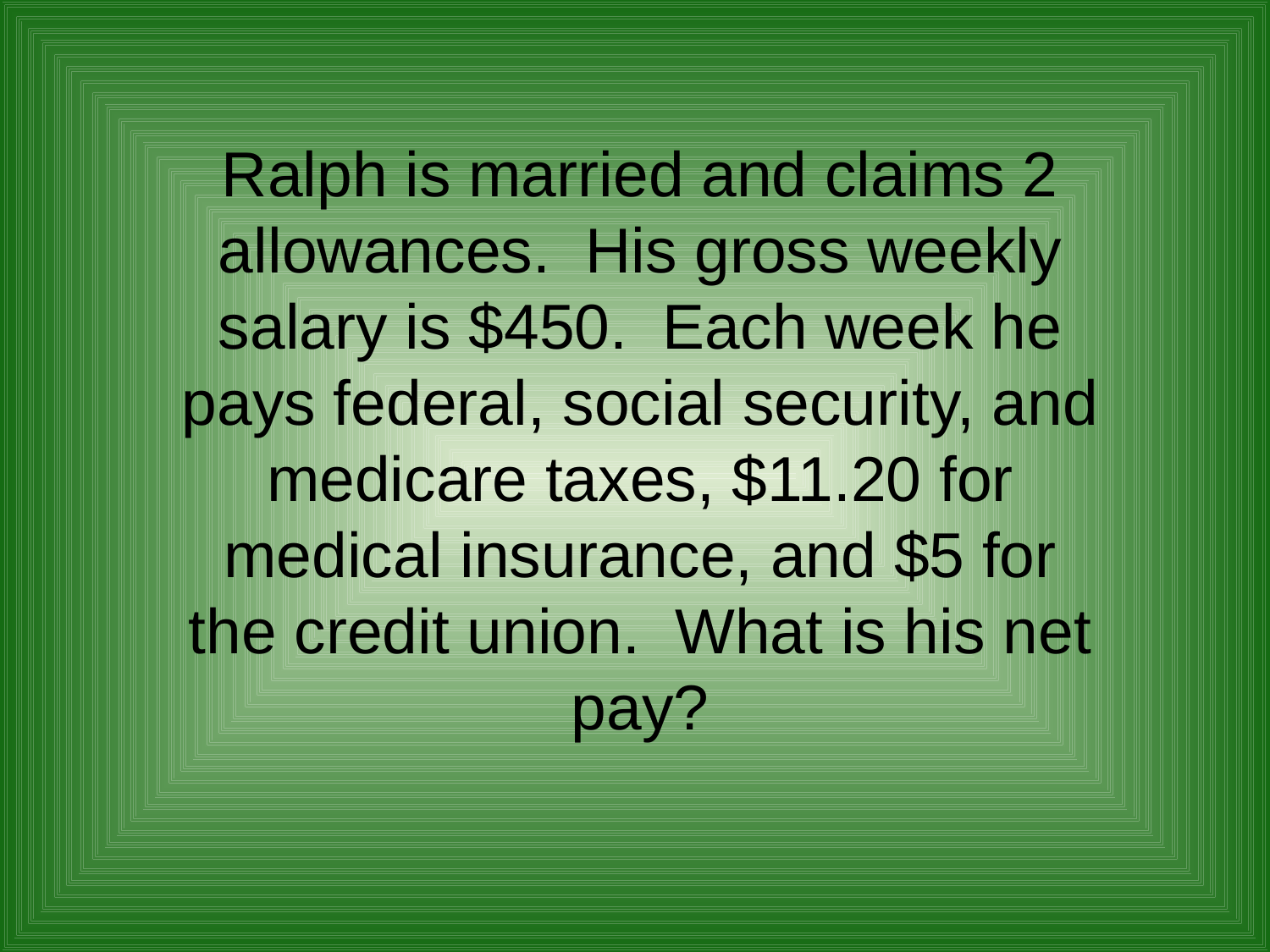

Ralph is married and claims 2 allowances.  His gross weekly salary is $450.  Each week he pays federal, social security, and medicare taxes, $11.20 for medical insurance, and $5 for the credit union.  What is his net pay?